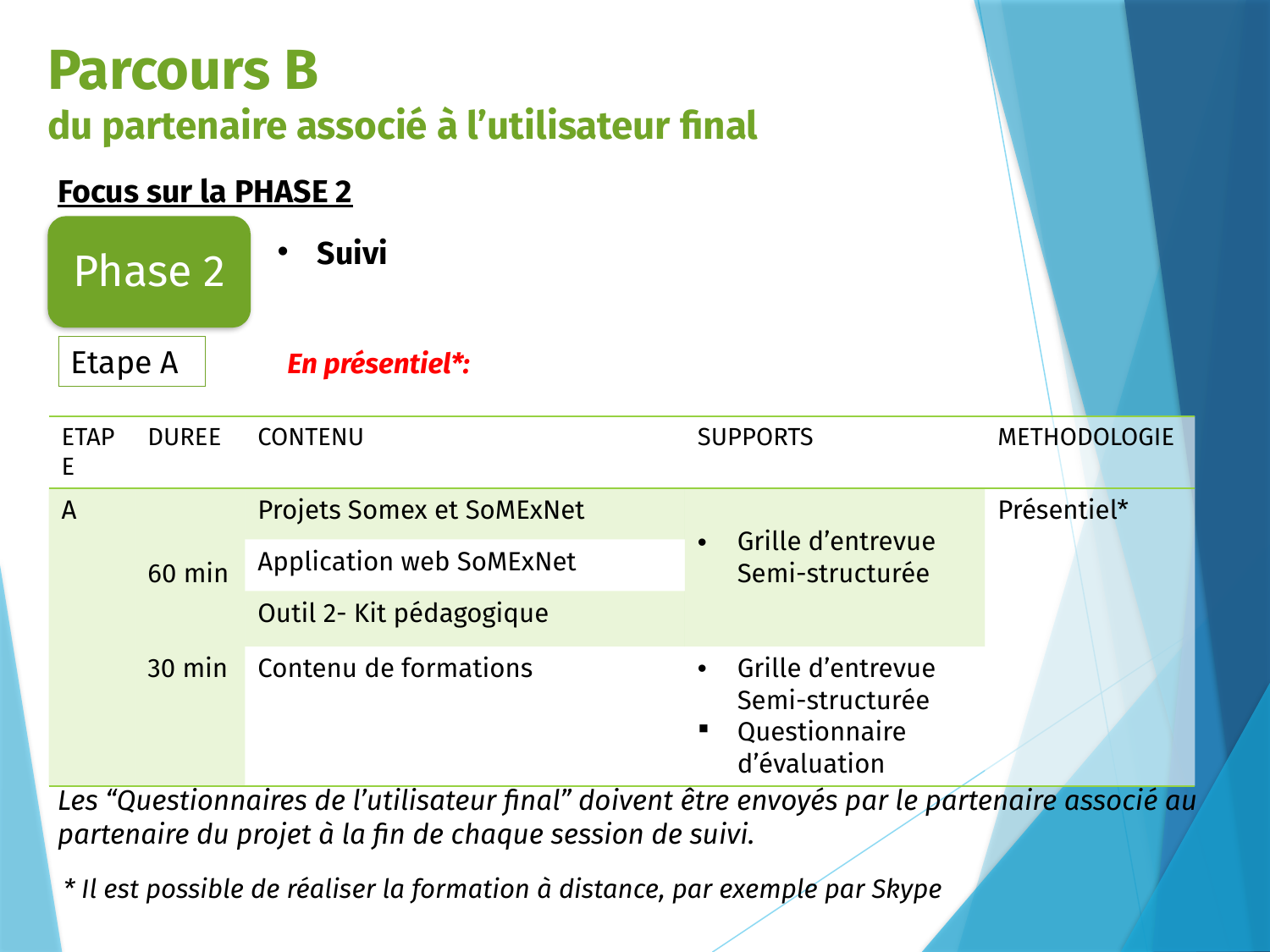

# Parcours B du partenaire associé à l’utilisateur final
Focus sur la PHASE 2

Phase 2
Suivi
Etape A
En présentiel*:
| ETAPE | DUREE | CONTENU | SUPPORTS | METHODOLOGIE |
| --- | --- | --- | --- | --- |
| A | 60 min 30 min | Projets Somex et SoMExNet | Grille d’entrevue Semi-structurée | Présentiel\* |
|  |  | Application web SoMExNet |  |  |
|  |  | Outil 2- Kit pédagogique |  |  |
|  |  | Contenu de formations | Grille d’entrevue Semi-structurée Questionnaire d’évaluation |  |
Les “Questionnaires de l’utilisateur final” doivent être envoyés par le partenaire associé au partenaire du projet à la fin de chaque session de suivi.
* Il est possible de réaliser la formation à distance, par exemple par Skype